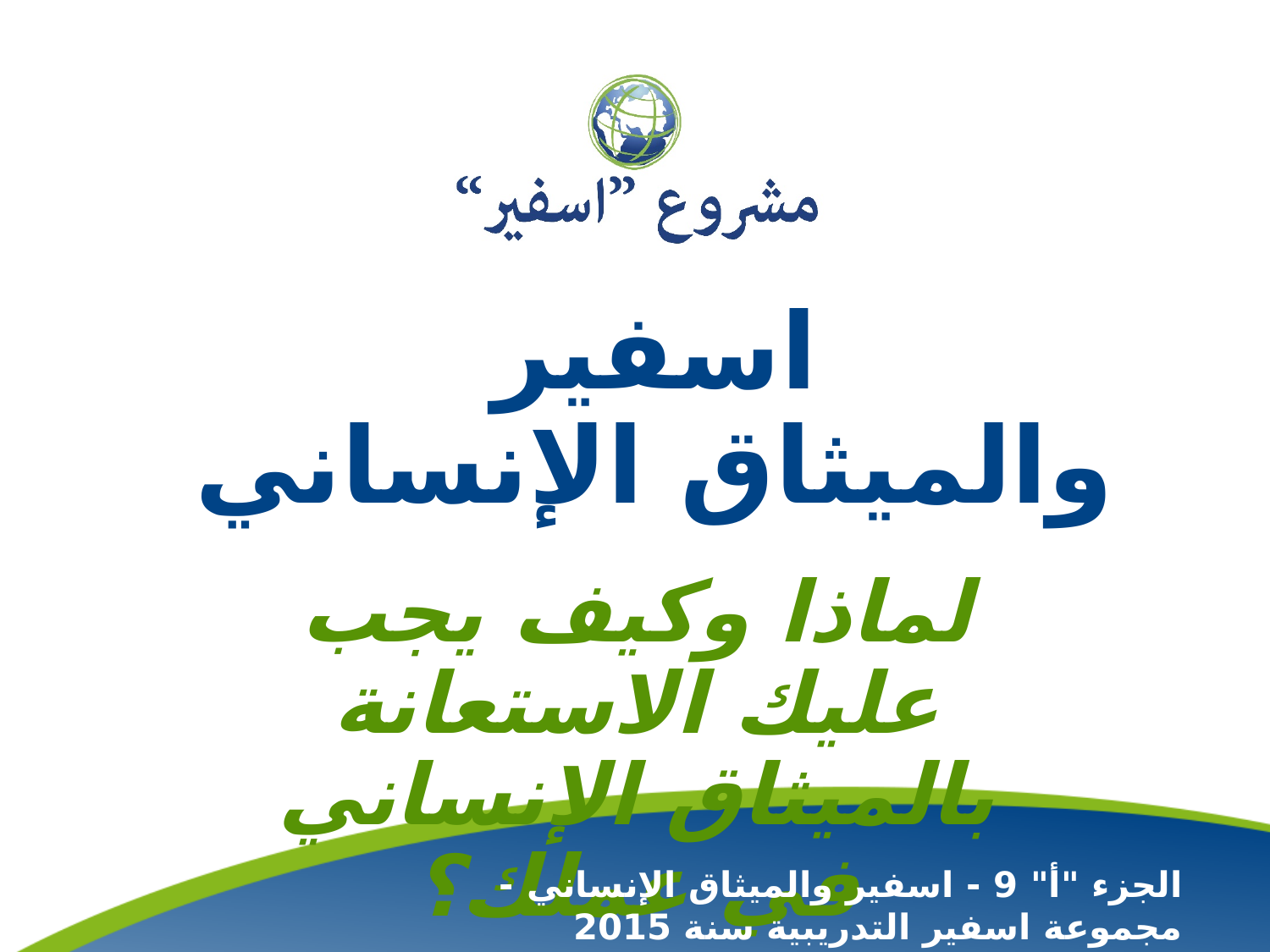

# اسفير والميثاق الإنساني
لماذا وكيف يجب عليك الاستعانة بالميثاق الإنساني في عملك؟
الجزء "أ" 9 - اسفير والميثاق الإنساني - مجموعة اسفير التدريبية سنة 2015